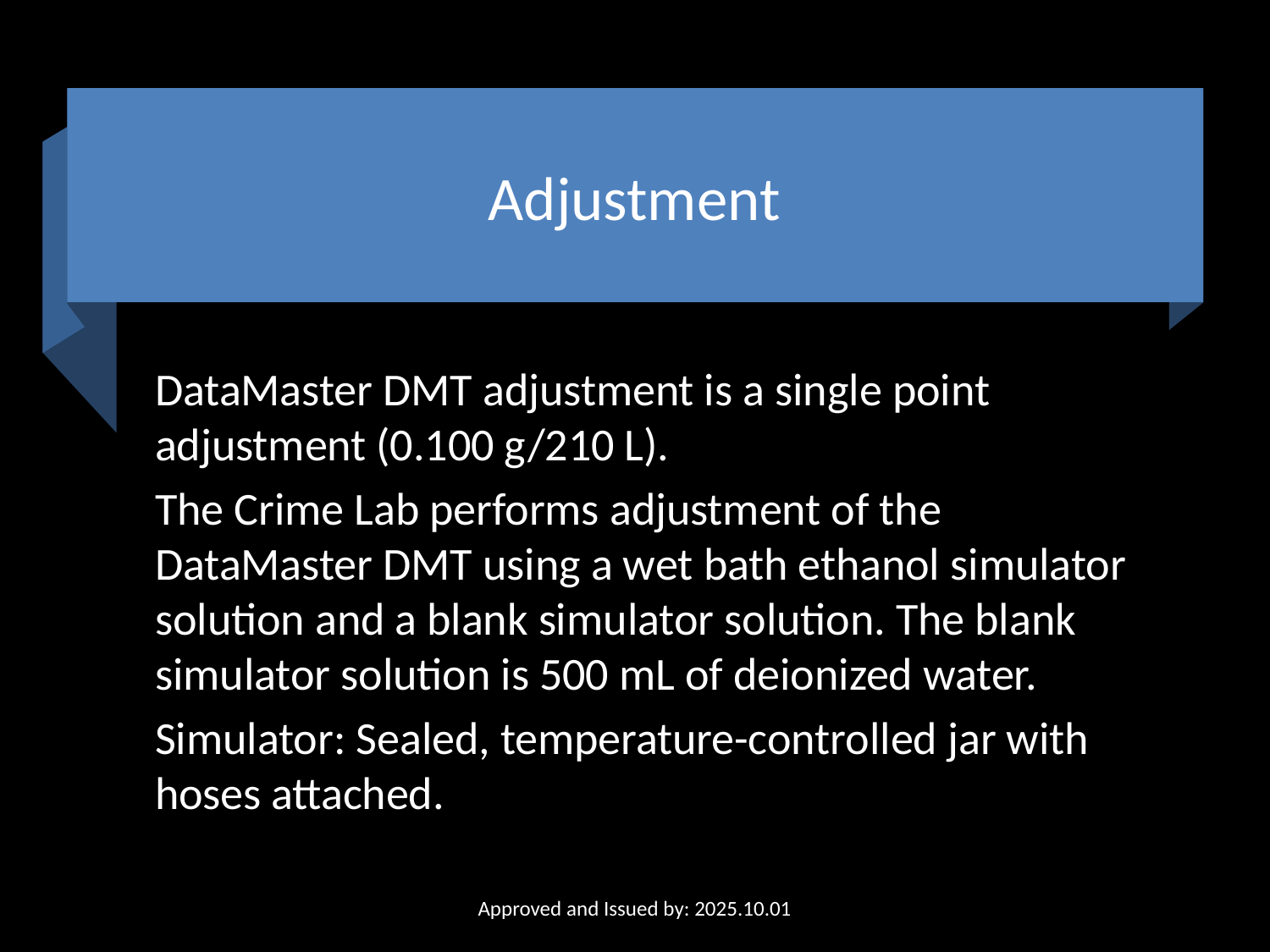

# Adjustment

DataMaster DMT adjustment is a single point adjustment (0.100 g/210 L).
The Crime Lab performs adjustment of the DataMaster DMT using a wet bath ethanol simulator solution and a blank simulator solution. The blank simulator solution is 500 mL of deionized water.
Simulator: Sealed, temperature-controlled jar with hoses attached.
Approved and Issued by: 2025.10.01